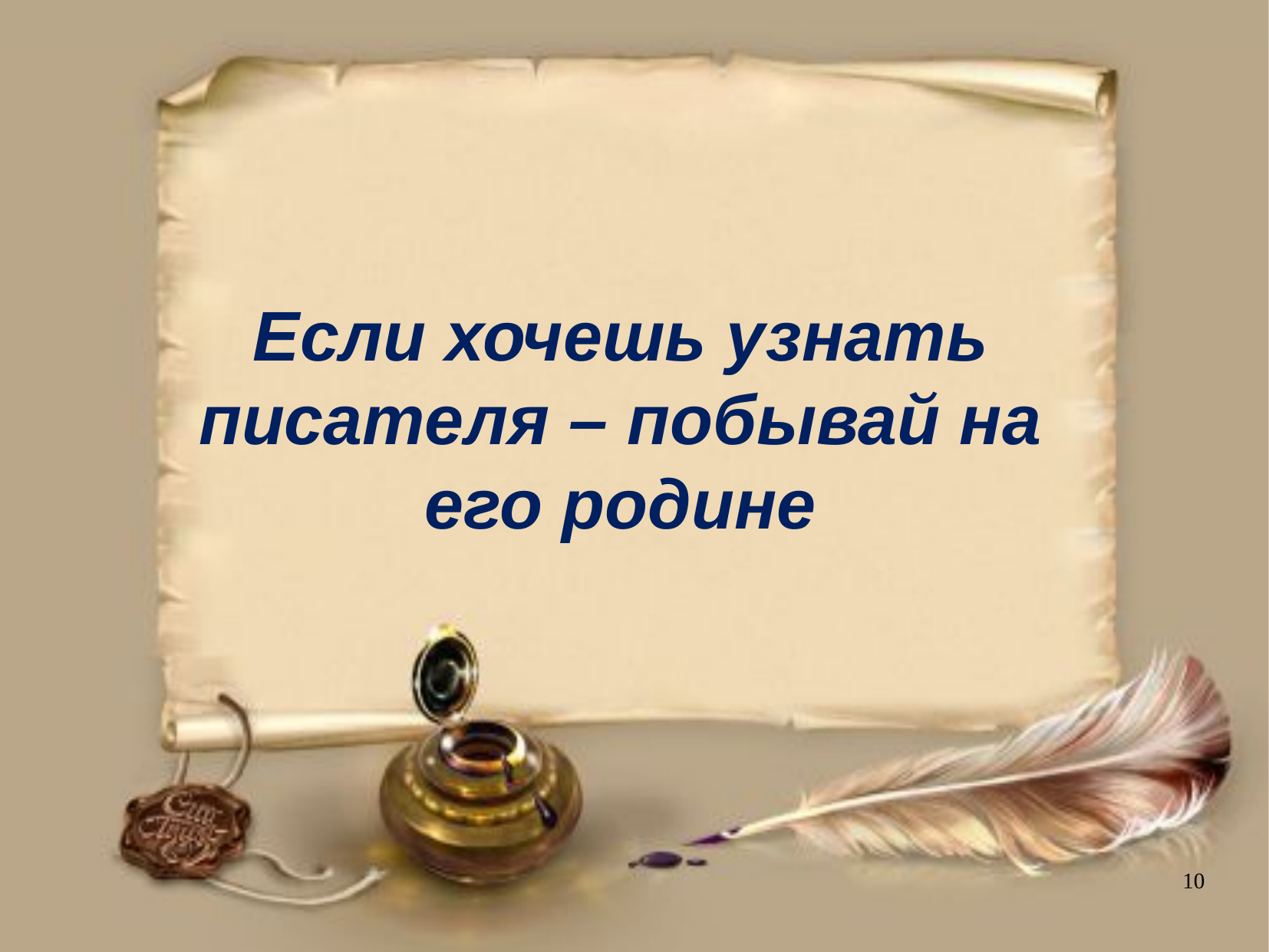

# Если хочешь узнать писателя – побывай на его родине
10